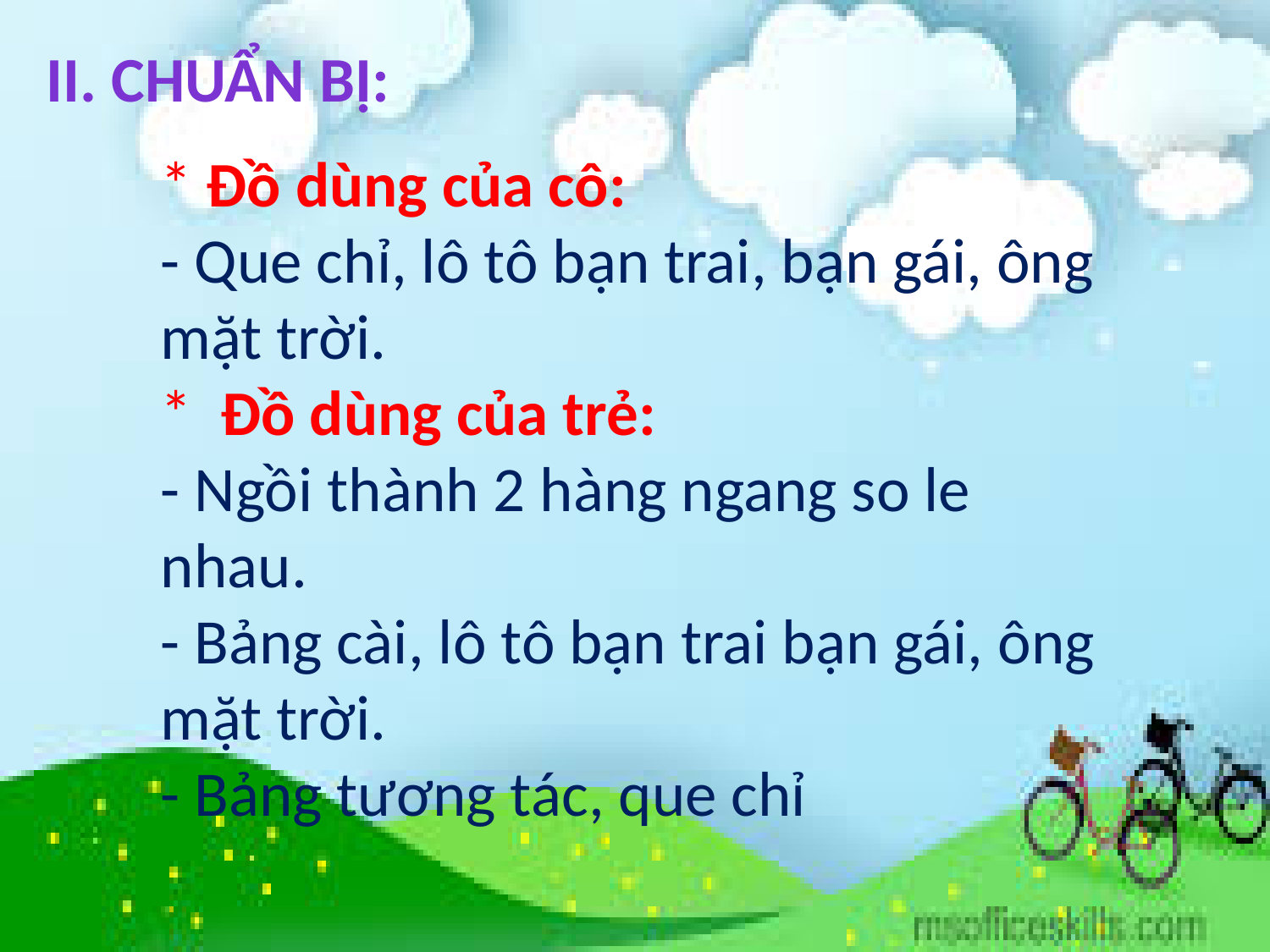

II. Chuẩn bị:
* Đồ dùng của cô:
- Que chỉ, lô tô bạn trai, bạn gái, ông mặt trời.
*  Đồ dùng của trẻ:
- Ngồi thành 2 hàng ngang so le nhau.
- Bảng cài, lô tô bạn trai bạn gái, ông mặt trời.
- Bảng tương tác, que chỉ